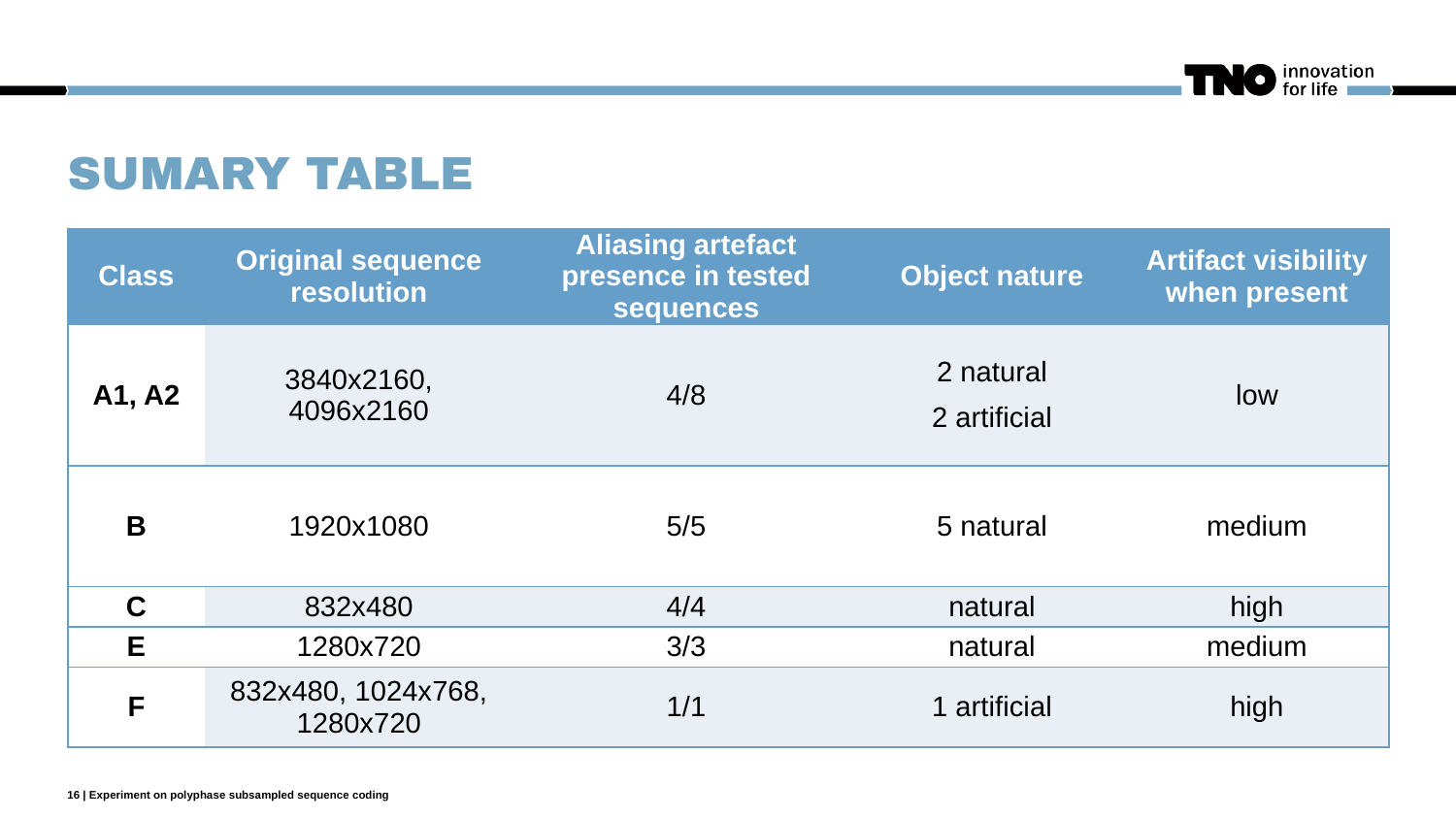

# Sumary table
| Class | Original sequence resolution | Aliasing artefact presence in tested sequences | Object nature | Artifact visibility when present |
| --- | --- | --- | --- | --- |
| A1, A2 | 3840x2160, 4096x2160 | 4/8 | 2 natural 2 artificial | low |
| B | 1920x1080 | 5/5 | 5 natural | medium |
| C | 832x480 | 4/4 | natural | high |
| E | 1280x720 | 3/3 | natural | medium |
| F | 832x480, 1024x768, 1280x720 | 1/1 | 1 artificial | high |
16 | Experiment on polyphase subsampled sequence coding